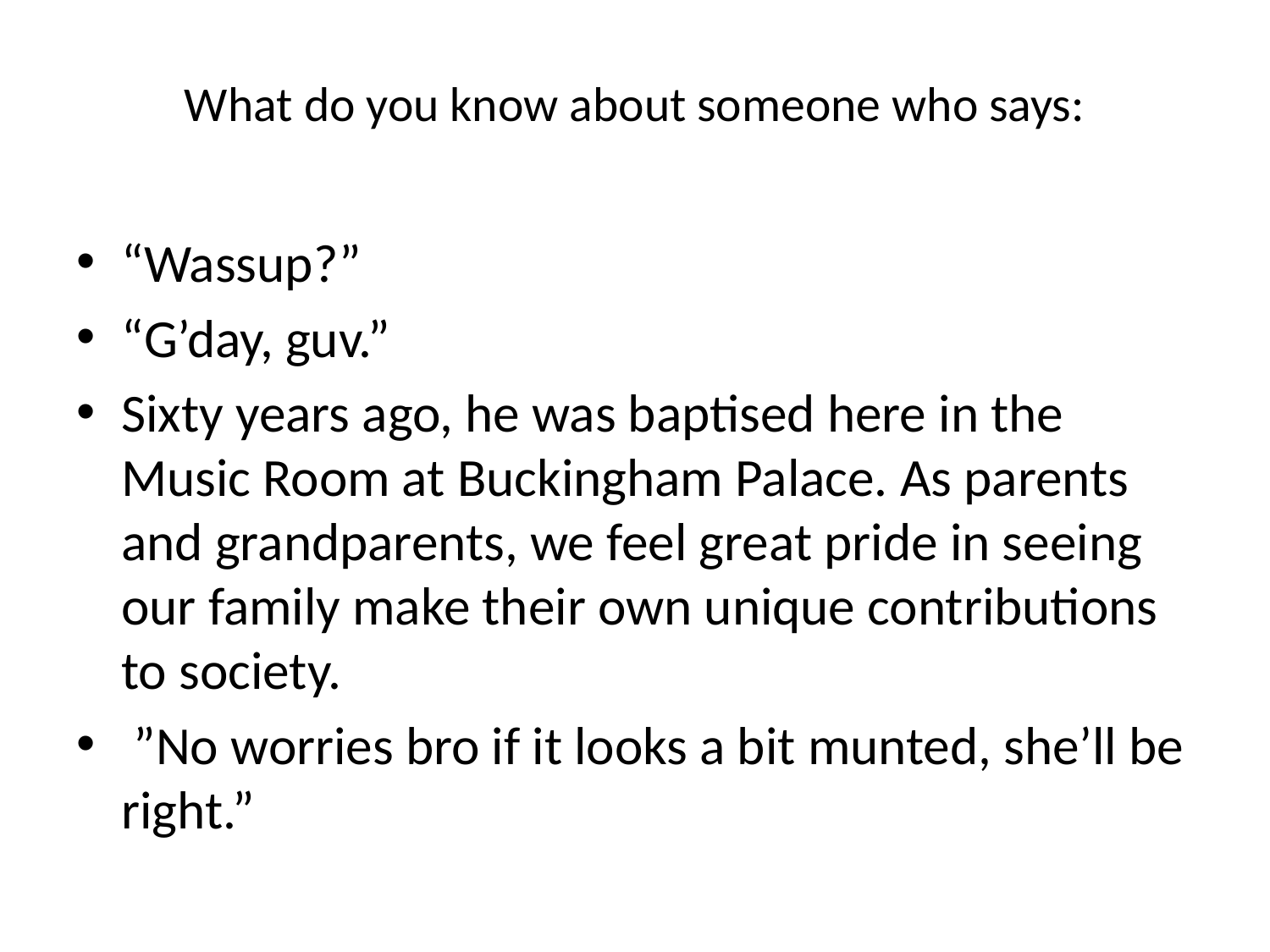

# What do you know about someone who says:
“Wassup?”
“G’day, guv.”
Sixty years ago, he was baptised here in the Music Room at Buckingham Palace. As parents and grandparents, we feel great pride in seeing our family make their own unique contributions to society.
 ”No worries bro if it looks a bit munted, she’ll be right.”